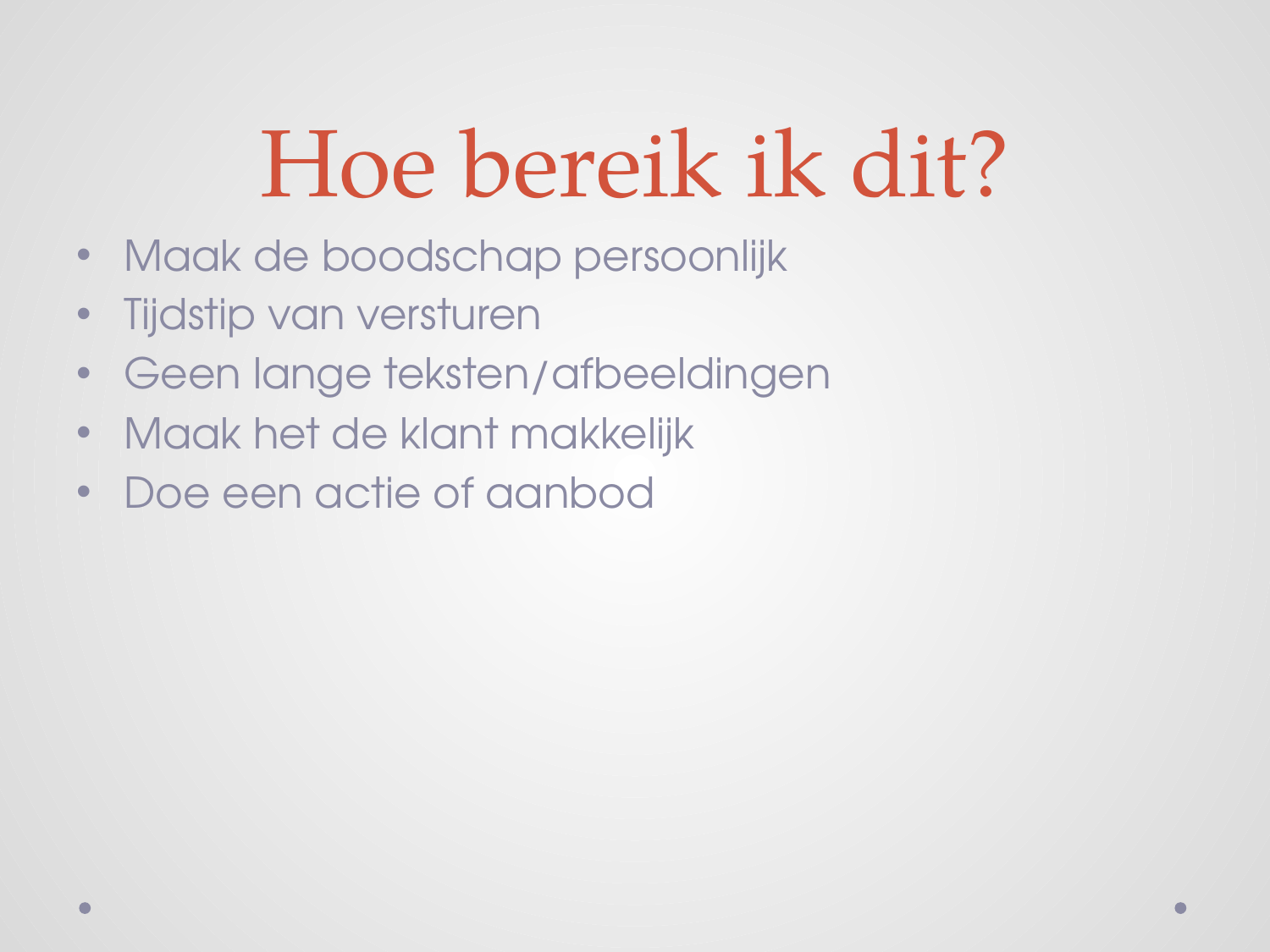

# Hoe bereik ik dit?
Maak de boodschap persoonlijk
Tijdstip van versturen
Geen lange teksten/afbeeldingen
Maak het de klant makkelijk
Doe een actie of aanbod